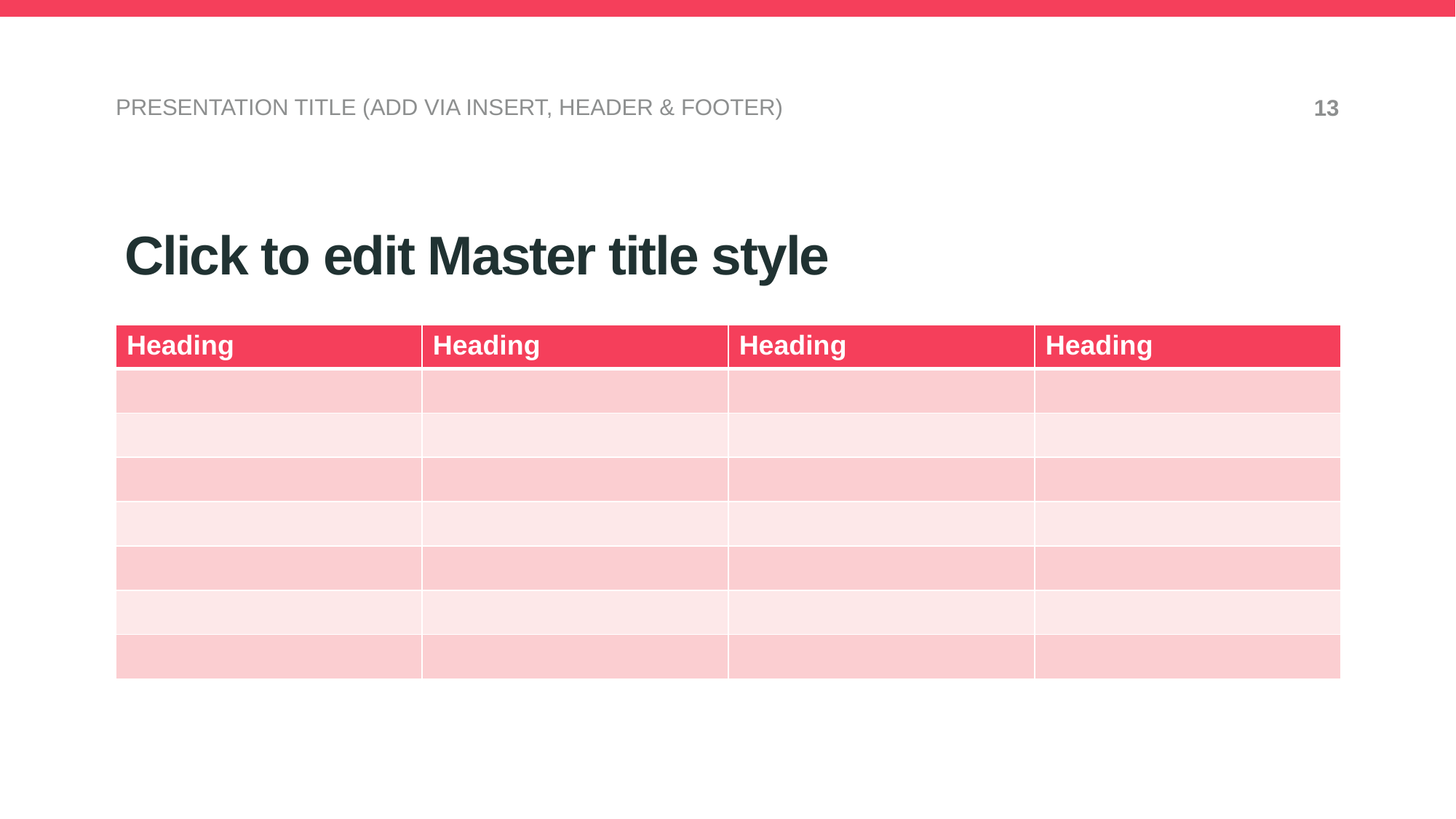

PRESENTATION TITLE (ADD VIA INSERT, HEADER & FOOTER)
13
Click to edit Master title style
| Heading | Heading | Heading | Heading |
| --- | --- | --- | --- |
|  |  |  |  |
|  |  |  |  |
|  |  |  |  |
|  |  |  |  |
|  |  |  |  |
|  |  |  |  |
|  |  |  |  |